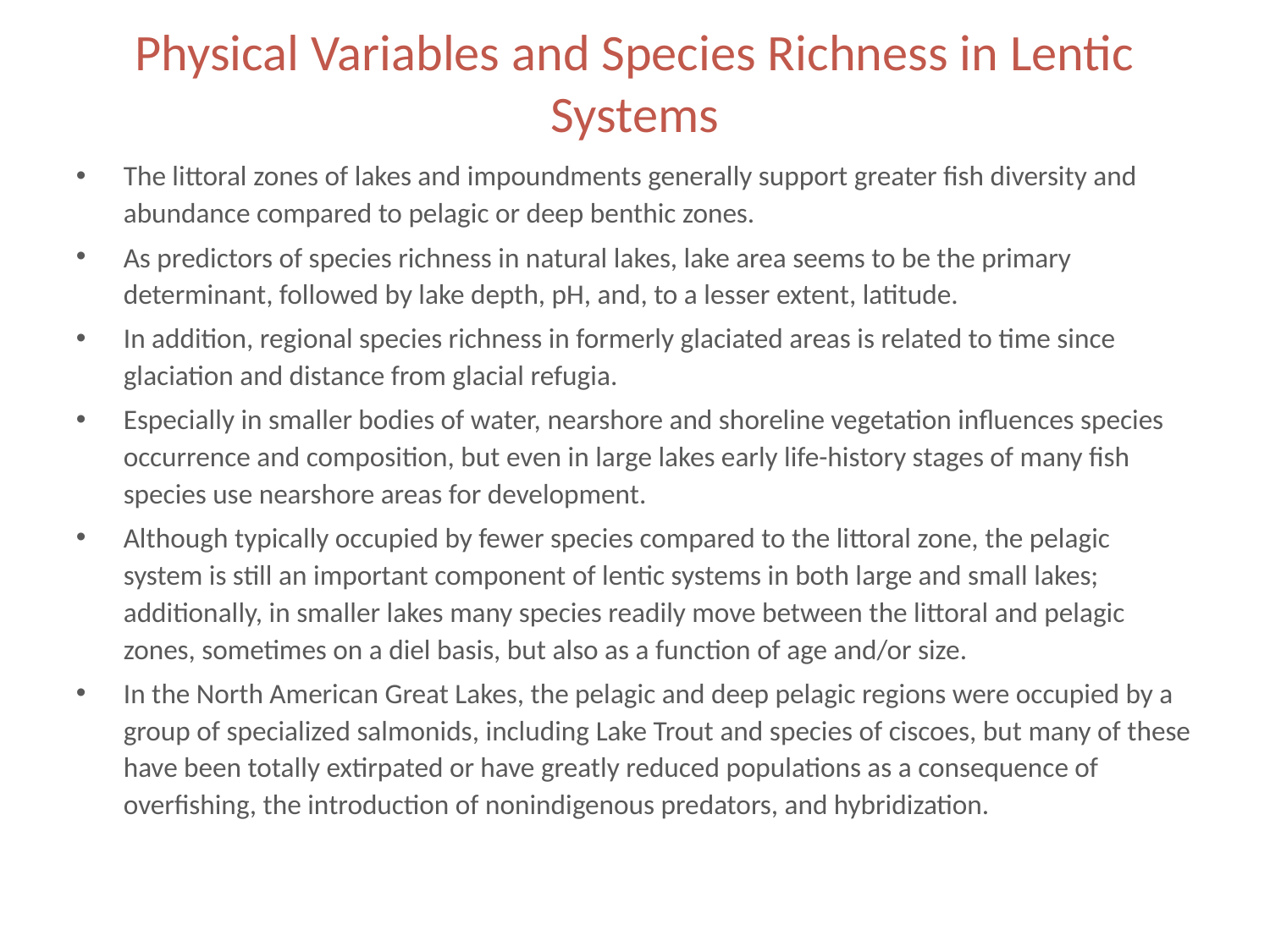

# Physical Variables and Species Richness in Lentic Systems
The littoral zones of lakes and impoundments generally support greater fish diversity and abundance compared to pelagic or deep benthic zones.
As predictors of species richness in natural lakes, lake area seems to be the primary determinant, followed by lake depth, pH, and, to a lesser extent, latitude.
In addition, regional species richness in formerly glaciated areas is related to time since glaciation and distance from glacial refugia.
Especially in smaller bodies of water, nearshore and shoreline vegetation influences species occurrence and composition, but even in large lakes early life-history stages of many fish species use nearshore areas for development.
Although typically occupied by fewer species compared to the littoral zone, the pelagic system is still an important component of lentic systems in both large and small lakes; additionally, in smaller lakes many species readily move between the littoral and pelagic zones, sometimes on a diel basis, but also as a function of age and/or size.
In the North American Great Lakes, the pelagic and deep pelagic regions were occupied by a group of specialized salmonids, including Lake Trout and species of ciscoes, but many of these have been totally extirpated or have greatly reduced populations as a consequence of overfishing, the introduction of nonindigenous predators, and hybridization.